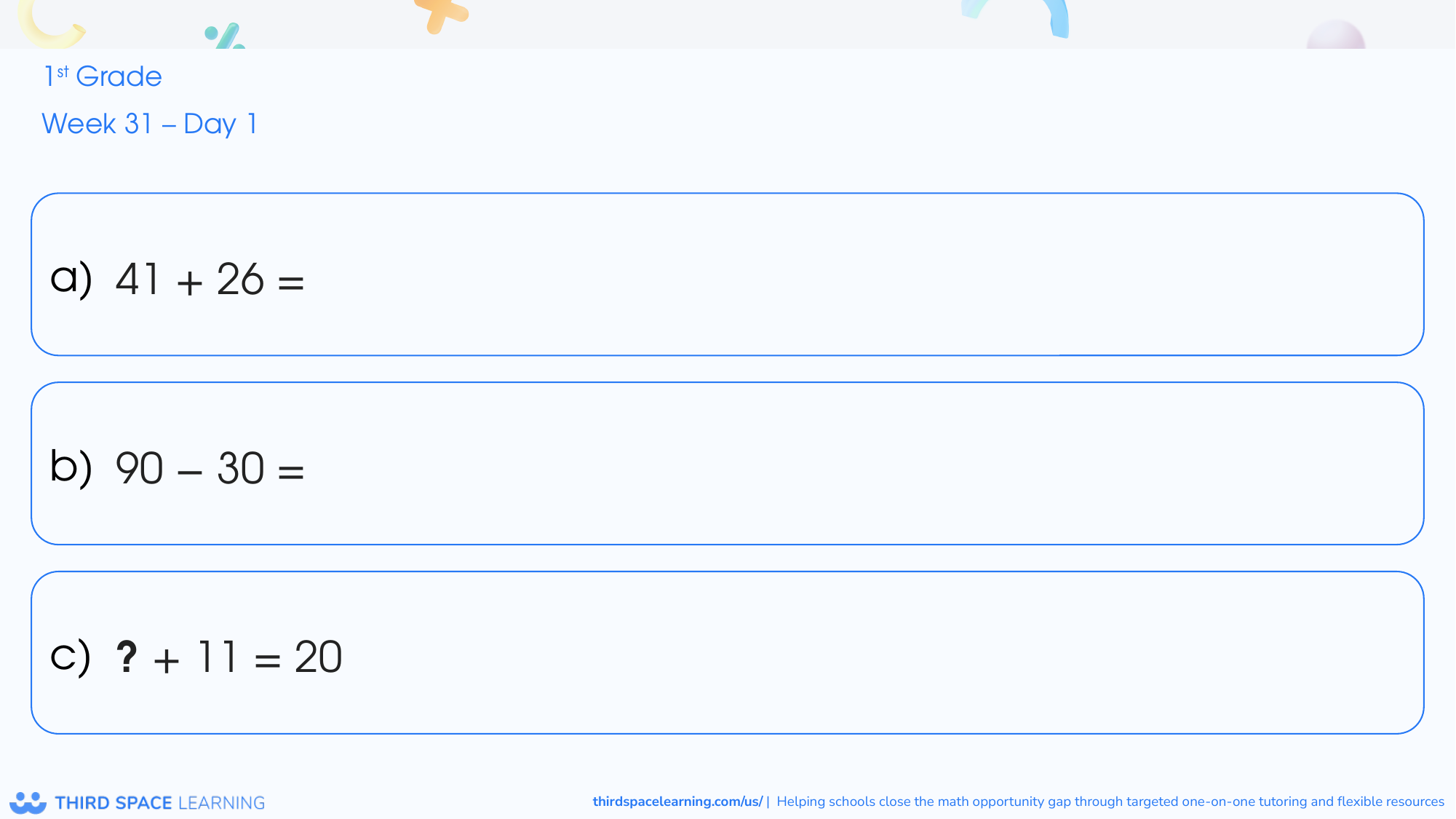

1st Grade
Week 31 – Day 1
41 + 26 =
90 − 30 =
? + 11 = 20